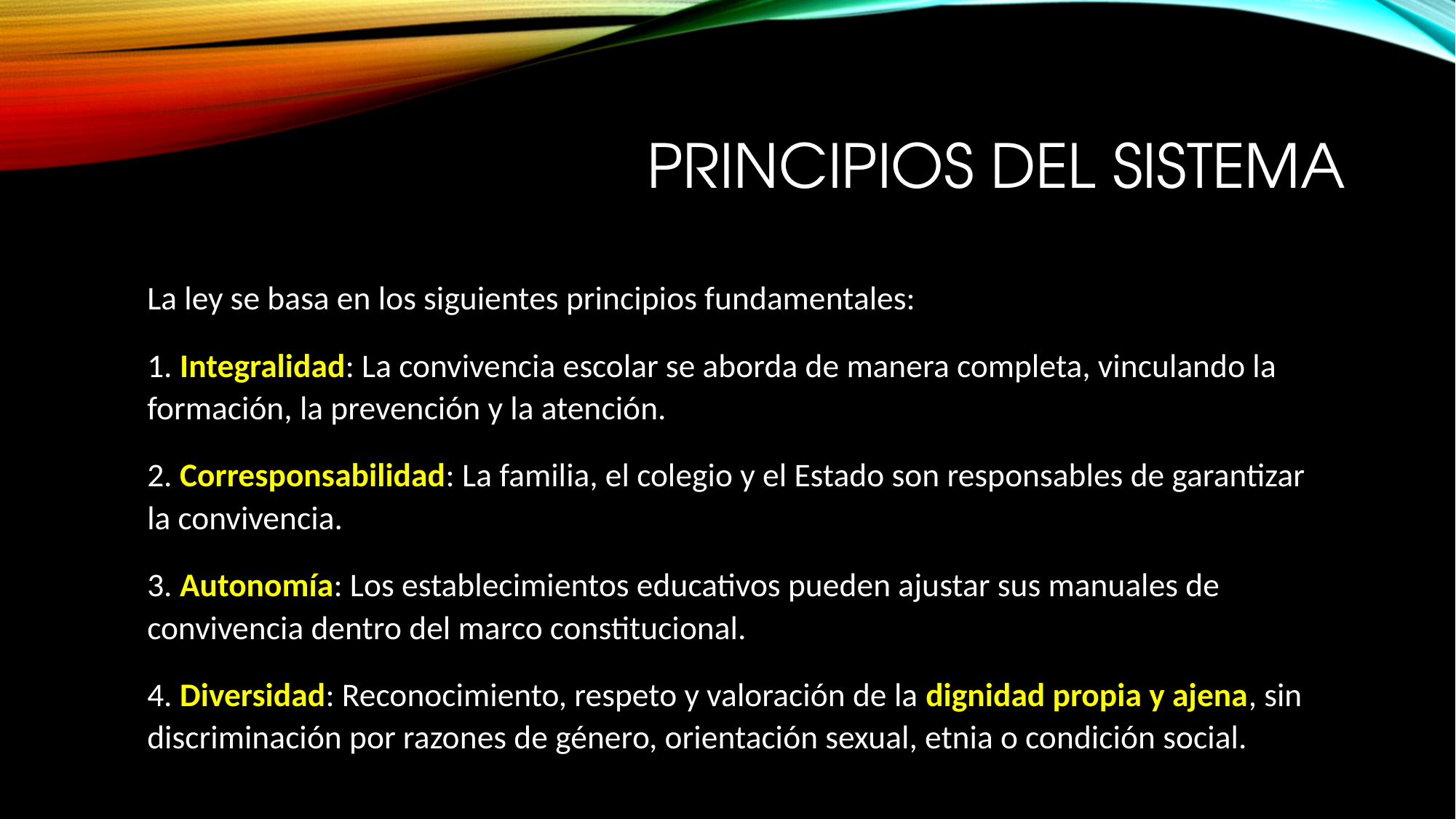

# Principios del Sistema
La ley se basa en los siguientes principios fundamentales:
1. Integralidad: La convivencia escolar se aborda de manera completa, vinculando la formación, la prevención y la atención.
2. Corresponsabilidad: La familia, el colegio y el Estado son responsables de garantizar la convivencia.
3. Autonomía: Los establecimientos educativos pueden ajustar sus manuales de convivencia dentro del marco constitucional.
4. Diversidad: Reconocimiento, respeto y valoración de la dignidad propia y ajena, sin discriminación por razones de género, orientación sexual, etnia o condición social.